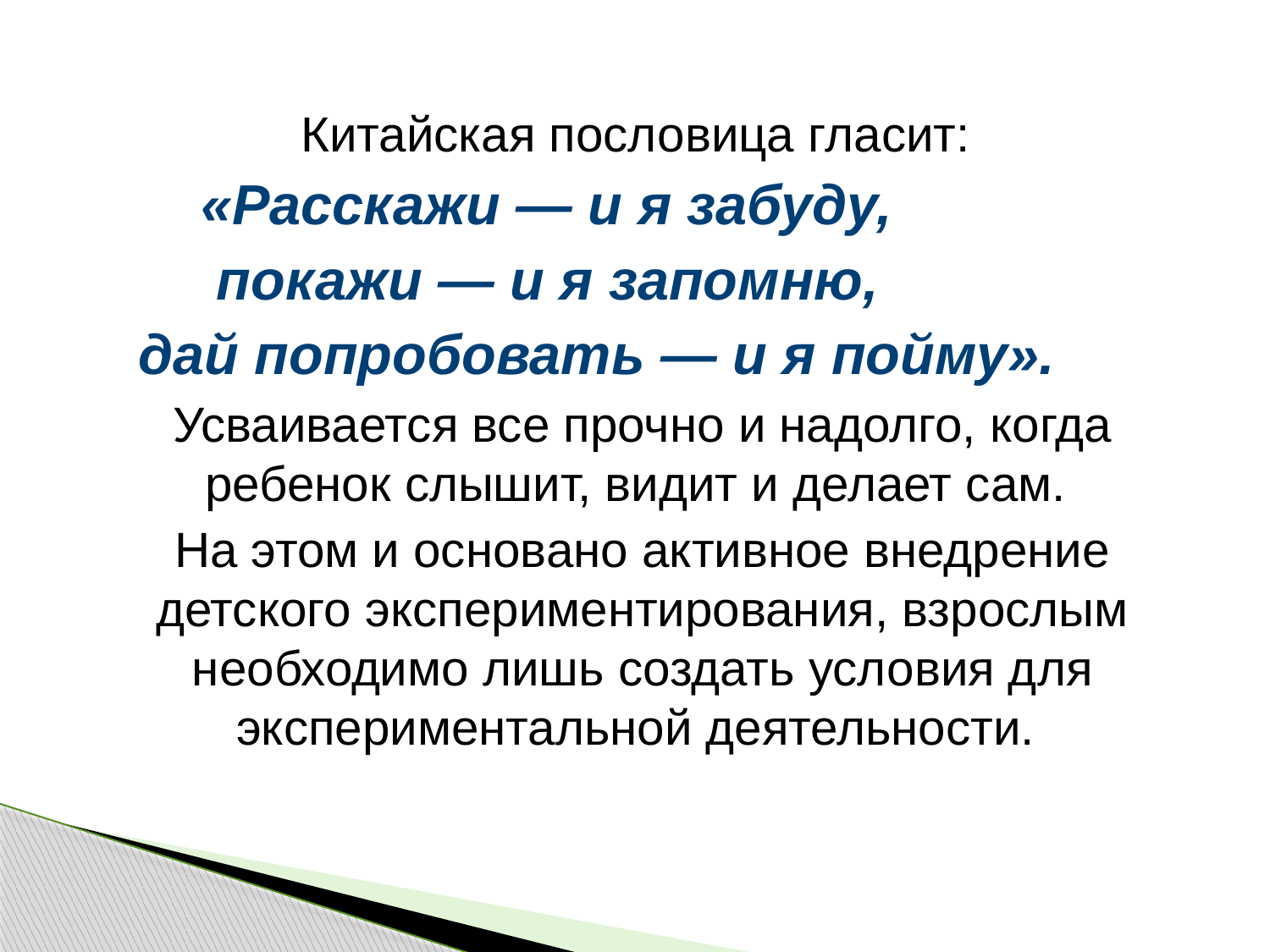

Китайская пословица гласит:
       «Расскажи — и я забуду,
        по­кажи — и я запомню,
   дай попробовать — и я пойму».
Усваивается все прочно и надолго, когда ребенок слышит, видит и делает сам.
На этом и основано активное внедрение детского экспериментирования, взрослым необходимо лишь создать условия для экспериментальной деятельности.